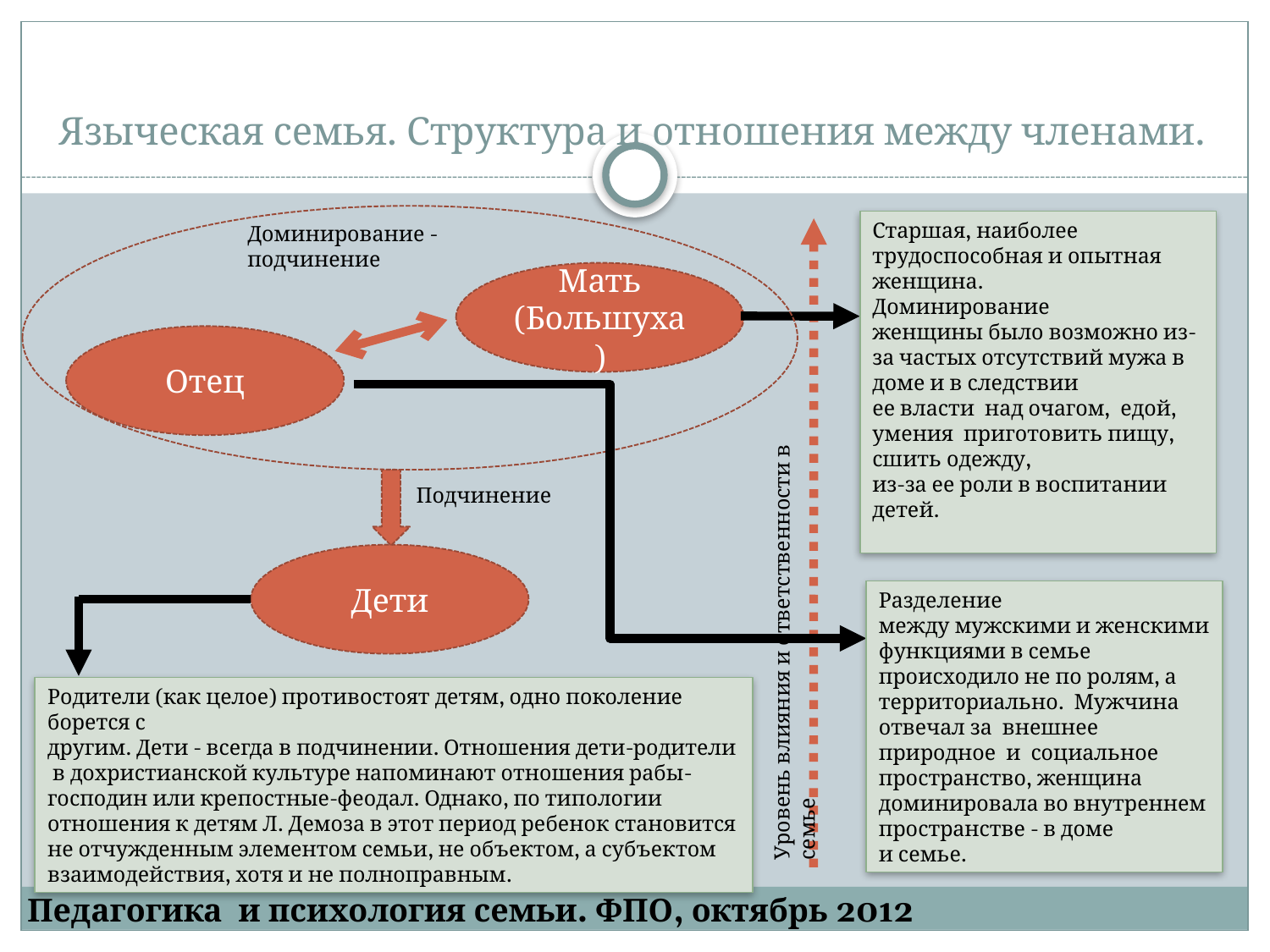

# Языческая семья. Структура и отношения между членами.

Старшая, наиболее  трудоспособная и опытная женщина.
Доминирование
женщины было возможно из-за частых отсутствий мужа в доме и в следствии
ее власти  над очагом,  едой,  умения  приготовить пищу, сшить одежду,
из-за ее роли в воспитании детей.

Доминирование - подчинение
Мать
(Большуха)
Отец
Уровень влияния и ответственности в семье

Подчинение
Дети
Разделение
между мужскими и женскими функциями в семье происходило не по ролям, а
территориально.  Мужчина отвечал за  внешнее  природное  и  социальное
пространство, женщина доминировала во внутреннем пространстве - в доме
и семье.
Родители (как целое) противостоят детям, одно поколение борется с
другим. Дети - всегда в подчинении. Отношения дети-родители  в дохристианской культуре напоминают отношения рабы-господин или крепостные-феодал. Однако, по типологии отношения к детям Л. Демоза в этот период ребенок становится не отчужденным элементом семьи, не объектом, а субъектом взаимодействия, хотя и не полноправным.
Педагогика  и психология семьи. ФПО, октябрь 2012